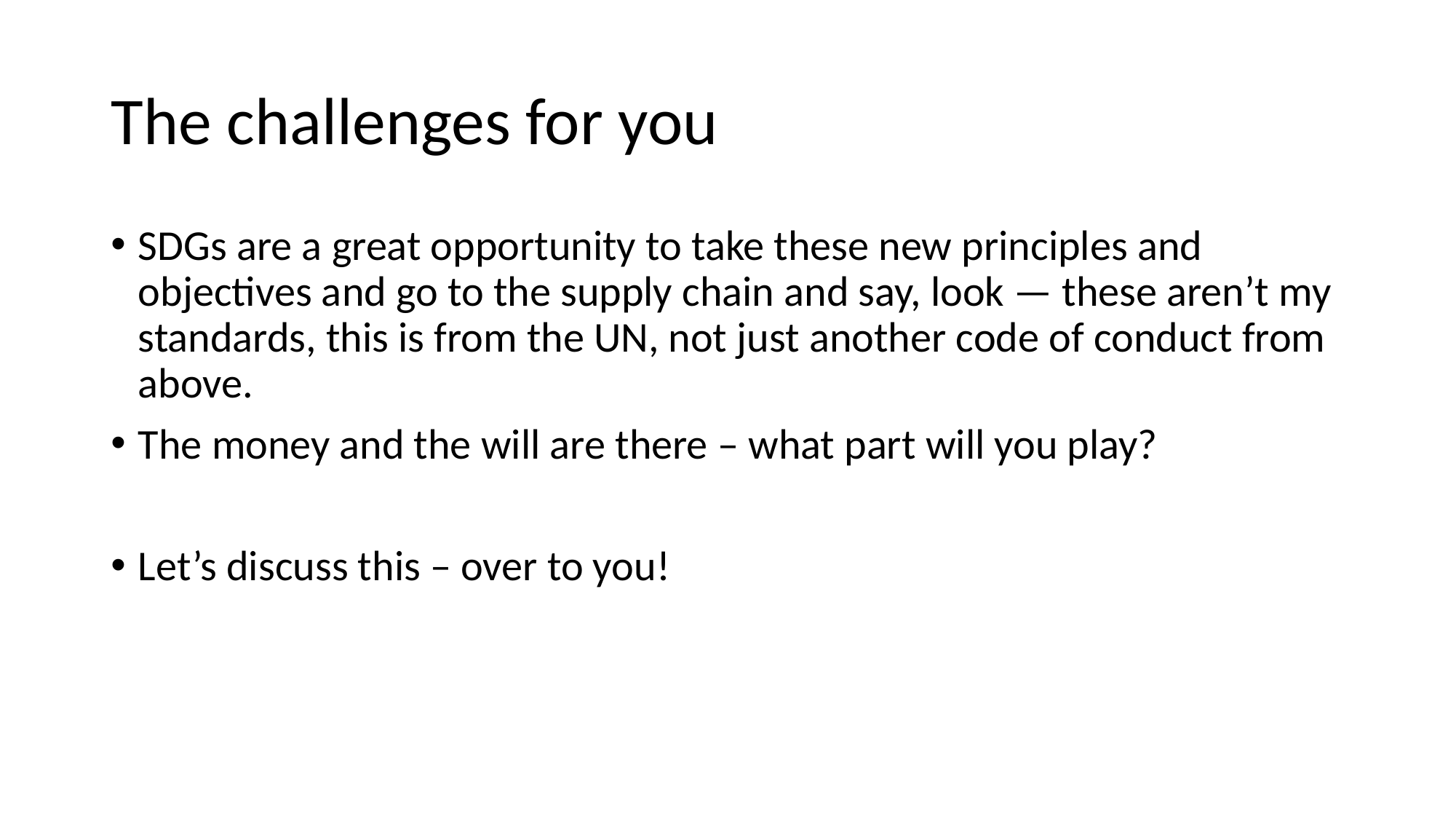

# The challenges for you
SDGs are a great opportunity to take these new principles and objectives and go to the supply chain and say, look — these aren’t my standards, this is from the UN, not just another code of conduct from above.
The money and the will are there – what part will you play?

Let’s discuss this – over to you!